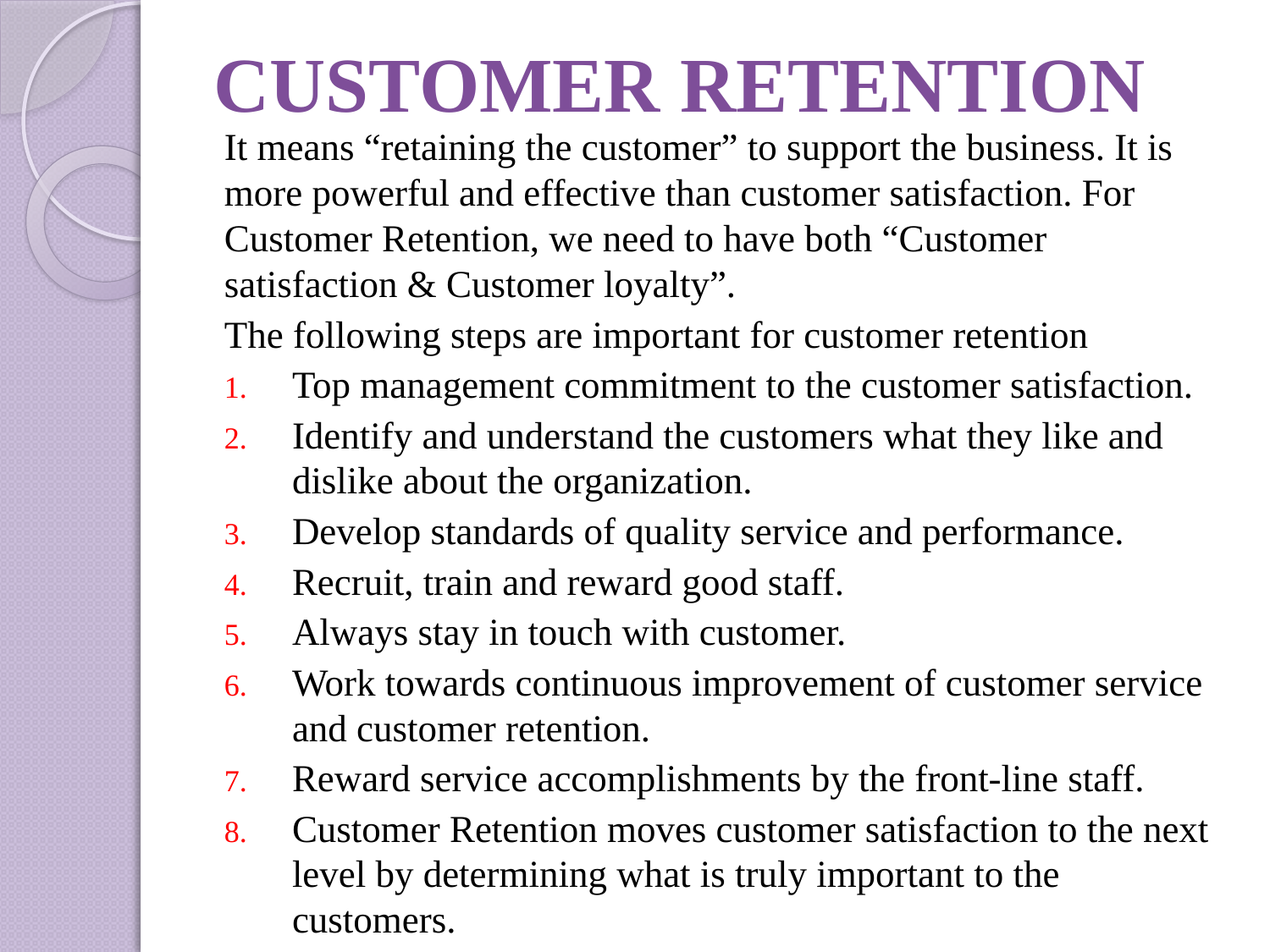

# CUSTOMER RETENTION
It means “retaining the customer” to support the business. It is more powerful and effective than customer satisfaction. For Customer Retention, we need to have both “Customer satisfaction & Customer loyalty”.
The following steps are important for customer retention
Top management commitment to the customer satisfaction.
Identify and understand the customers what they like and dislike about the organization.
Develop standards of quality service and performance.
Recruit, train and reward good staff.
Always stay in touch with customer.
Work towards continuous improvement of customer service and customer retention.
Reward service accomplishments by the front-line staff.
Customer Retention moves customer satisfaction to the next level by determining what is truly important to the customers.